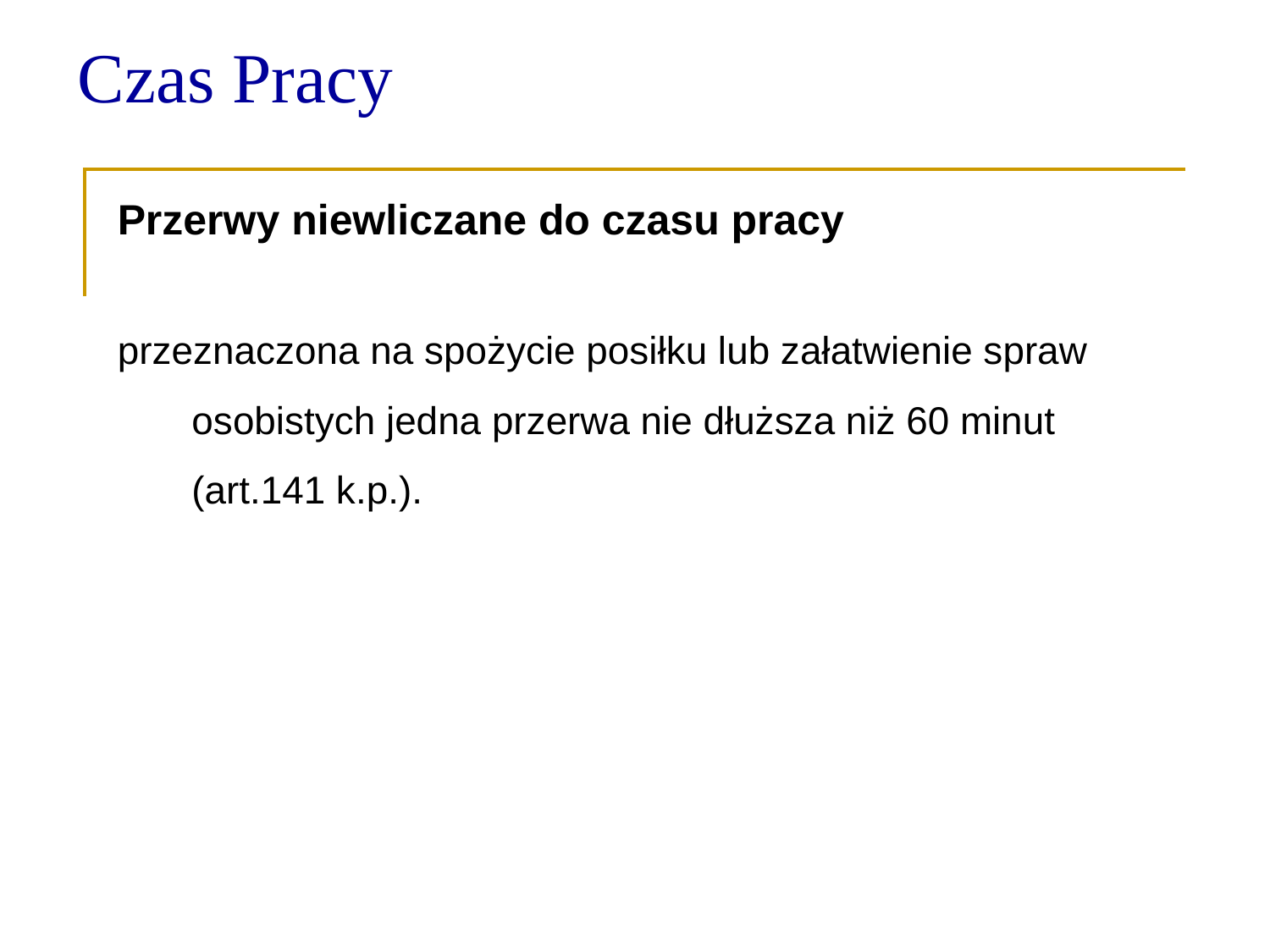

Czas Pracy
Przerwy niewliczane do czasu pracy
przeznaczona na spożycie posiłku lub załatwienie spraw osobistych jedna przerwa nie dłuższa niż 60 minut (art.141 k.p.).